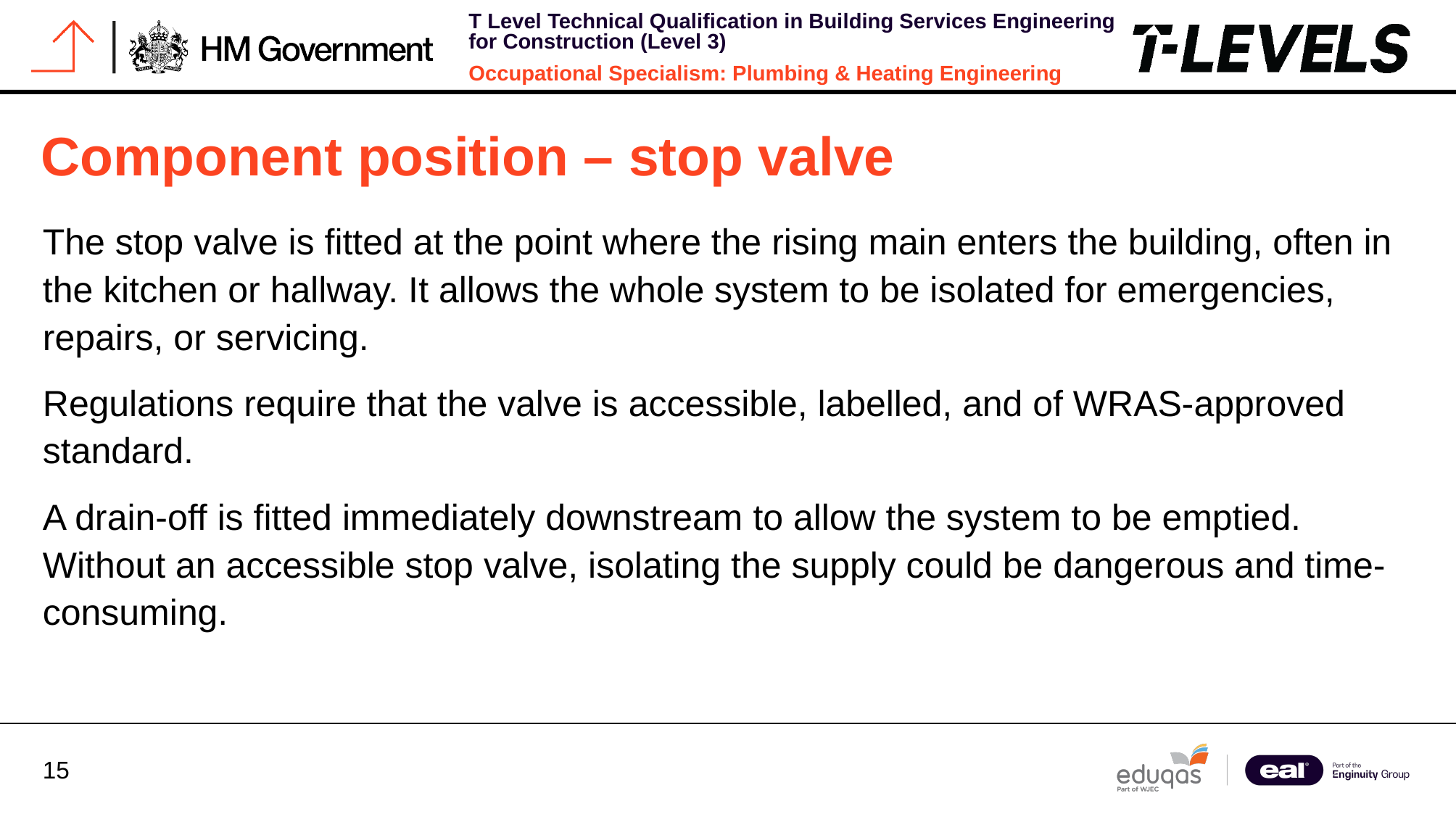

# Component position – stop valve
The stop valve is fitted at the point where the rising main enters the building, often in the kitchen or hallway. It allows the whole system to be isolated for emergencies, repairs, or servicing.
Regulations require that the valve is accessible, labelled, and of WRAS-approved standard.
A drain-off is fitted immediately downstream to allow the system to be emptied. Without an accessible stop valve, isolating the supply could be dangerous and time-consuming.